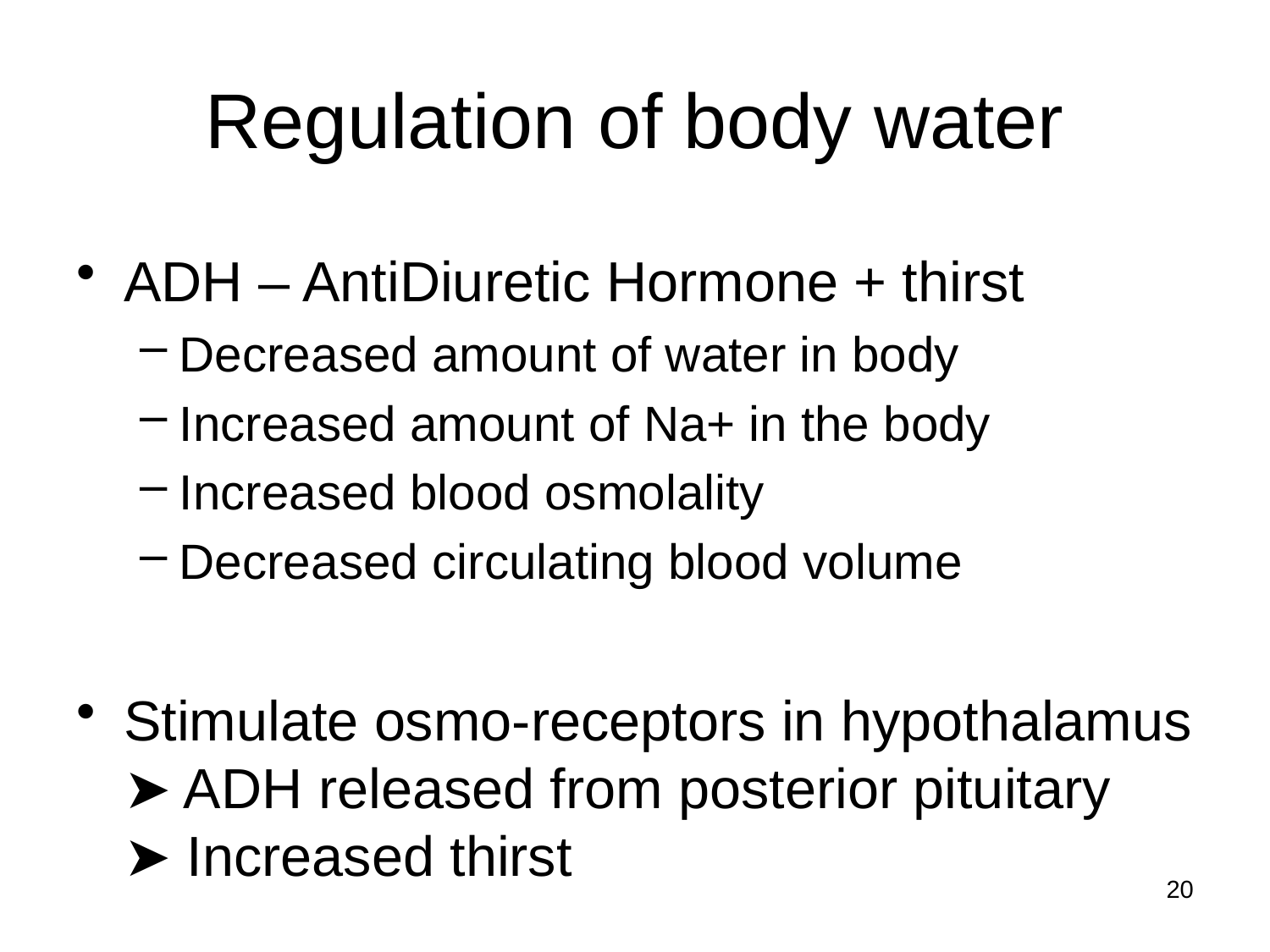

# Regulation of body water
ADH – AntiDiuretic Hormone + thirst
Decreased amount of water in body
Increased amount of Na+ in the body
Increased blood osmolality
Decreased circulating blood volume

Stimulate osmo-receptors in hypothalamus
➤ ADH released from posterior pituitary      ➤ Increased thirst
20